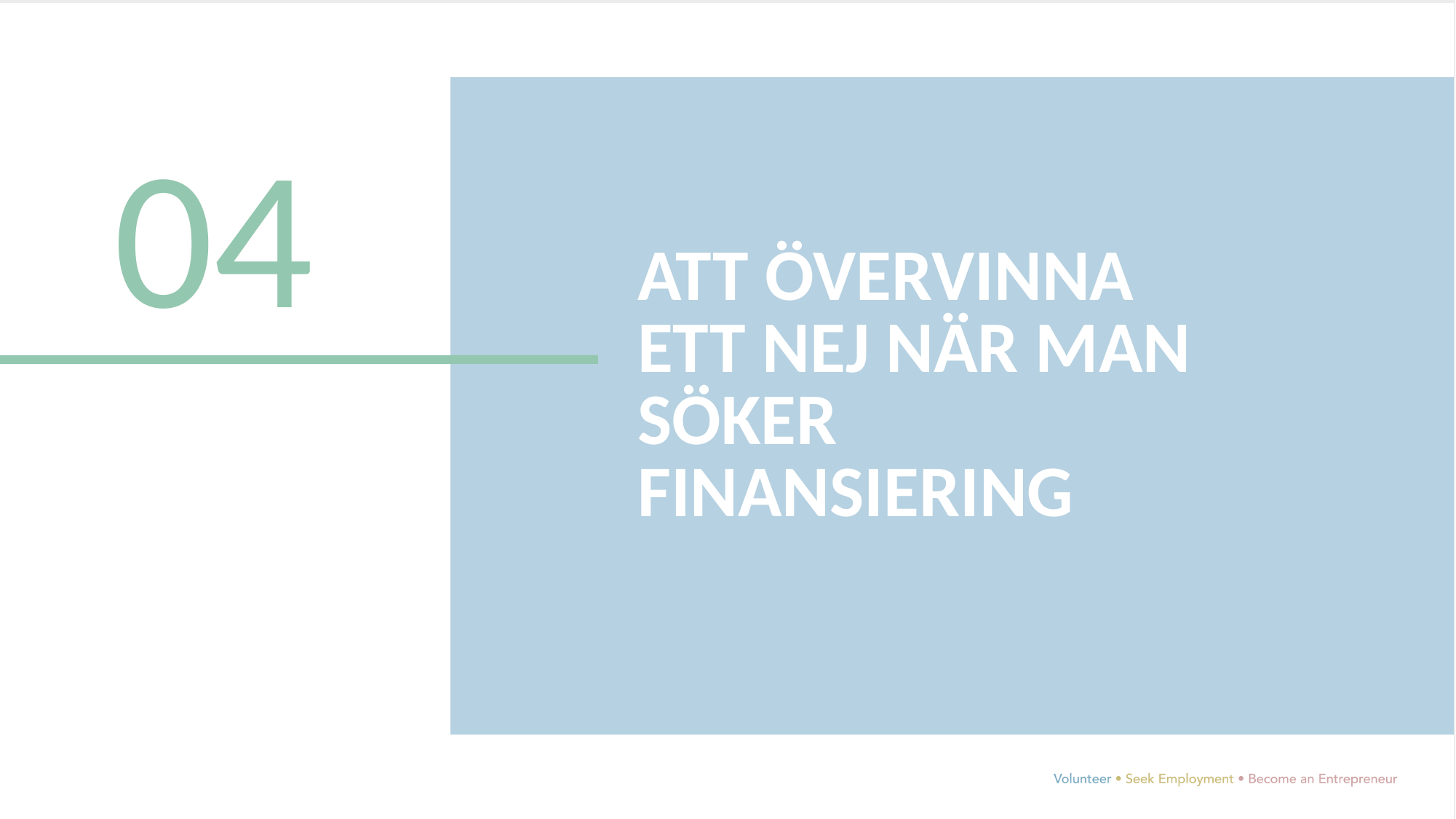

04
ATT ÖVERVINNA ETT NEJ NÄR MAN SÖKER FINANSIERING